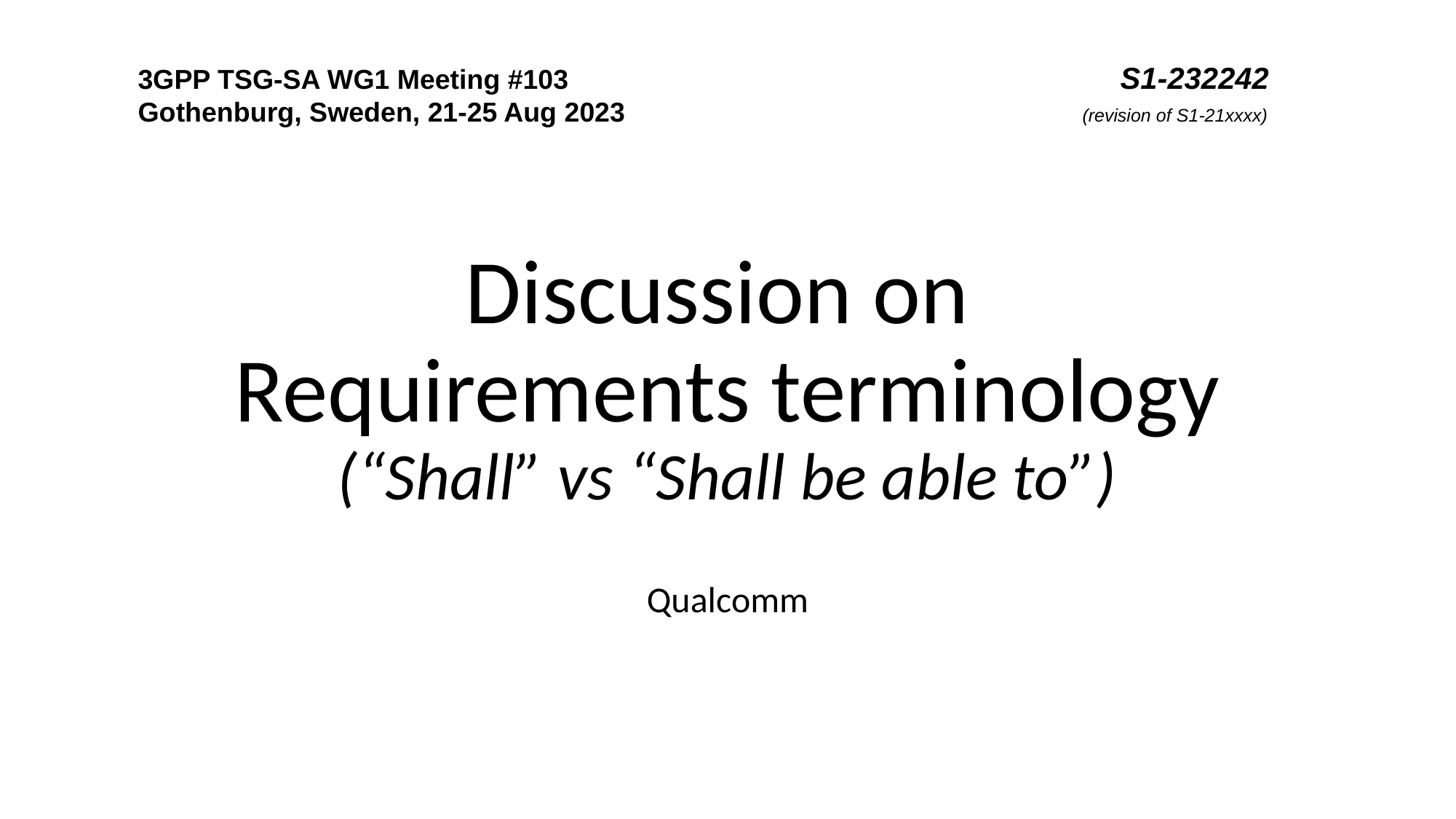

3GPP TSG-SA WG1 Meeting #103				S1-232242
Gothenburg, Sweden, 21-25 Aug 2023			              (revision of S1-21xxxx)
# Discussion on Requirements terminology (“Shall” vs “Shall be able to”)
Qualcomm